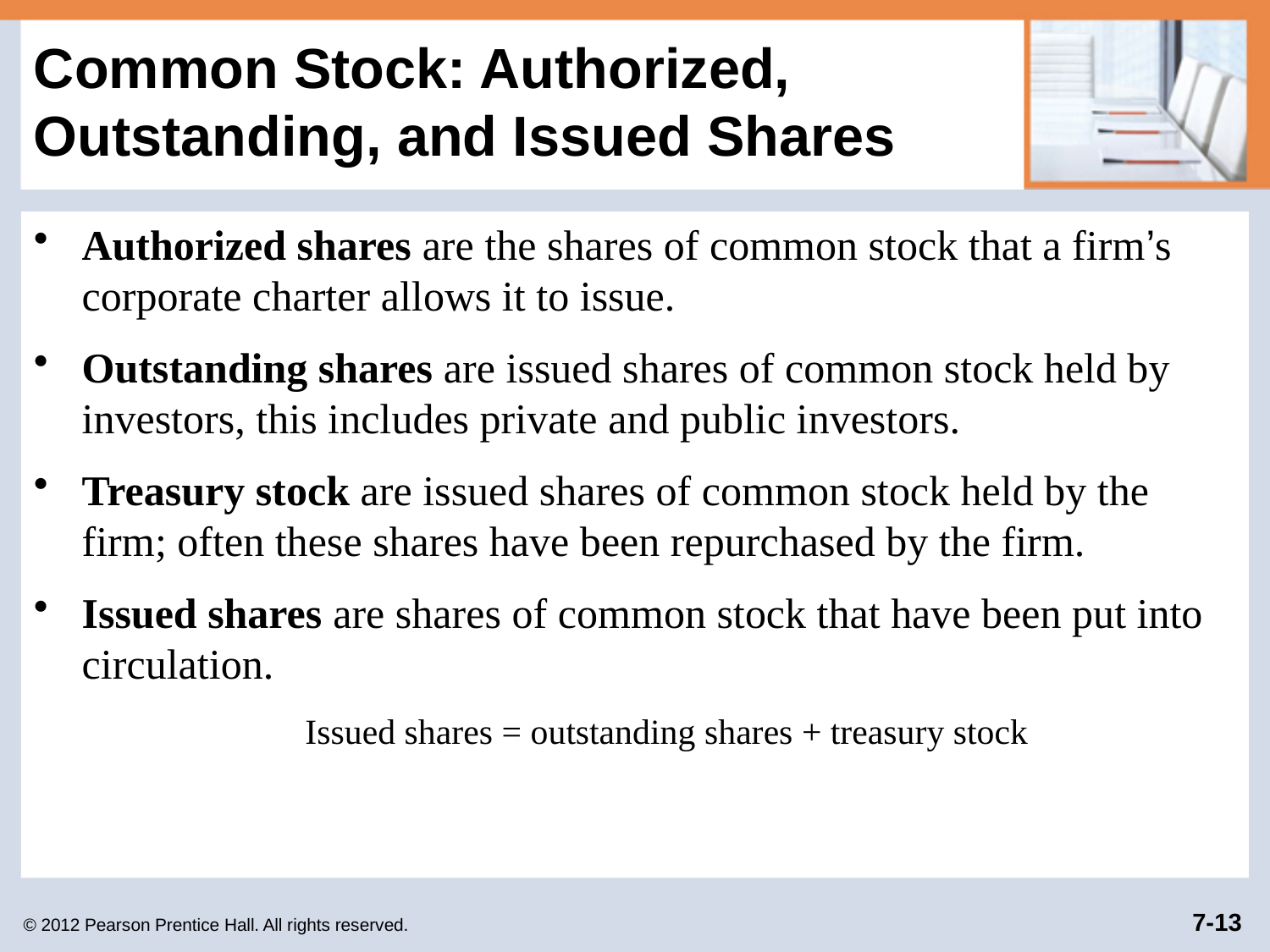

# Common Stock: Authorized, Outstanding, and Issued Shares
Authorized shares are the shares of common stock that a firm’s corporate charter allows it to issue.
Outstanding shares are issued shares of common stock held by investors, this includes private and public investors.
Treasury stock are issued shares of common stock held by the firm; often these shares have been repurchased by the firm.
Issued shares are shares of common stock that have been put into circulation.
Issued shares = outstanding shares + treasury stock
© 2012 Pearson Prentice Hall. All rights reserved.
7-13